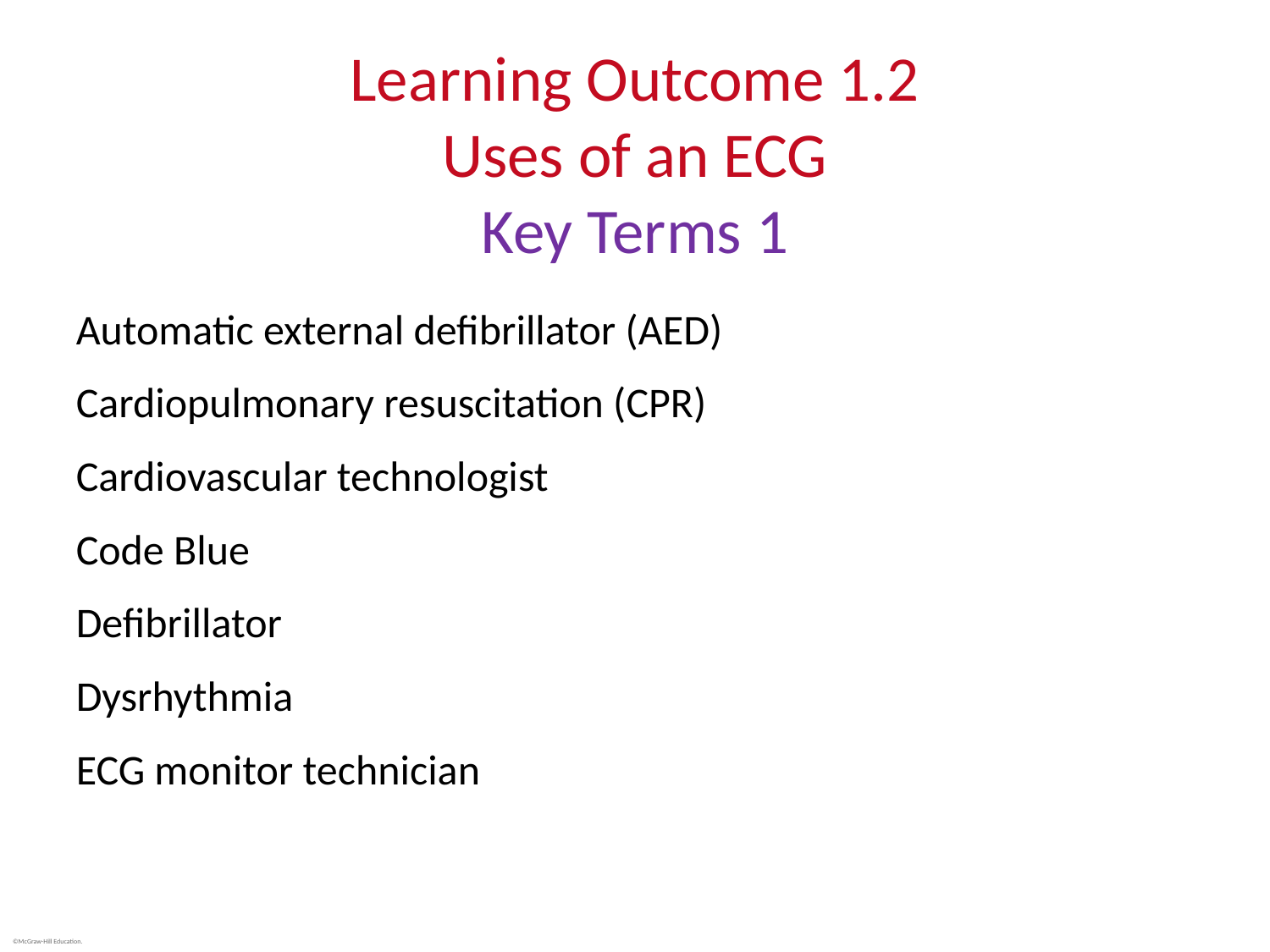

# Learning Outcome 1.2 Uses of an ECG Key Terms 1
Automatic external defibrillator (AED)
Cardiopulmonary resuscitation (CPR)
Cardiovascular technologist
Code Blue
Defibrillator
Dysrhythmia
ECG monitor technician